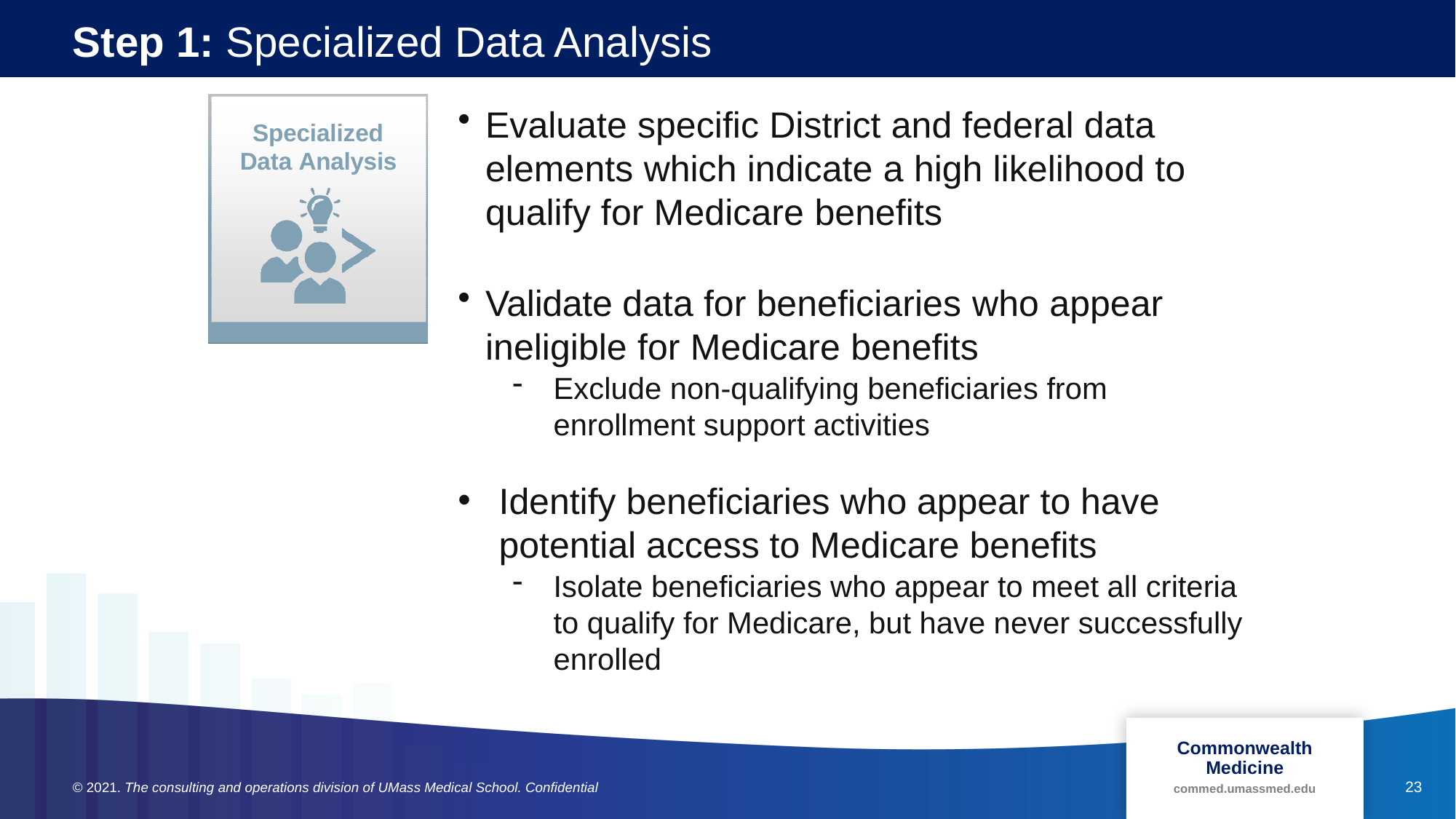

# Step 1: Specialized Data Analysis

Evaluate specific District and federal data elements which indicate a high likelihood to qualify for Medicare benefits

Validate data for beneficiaries who appear ineligible for Medicare benefits
Exclude non-qualifying beneficiaries from enrollment support activities

Identify beneficiaries who appear to have potential access to Medicare benefits
Isolate beneficiaries who appear to meet all criteria to qualify for Medicare, but have never successfully enrolled
Specialized  Data Analysis